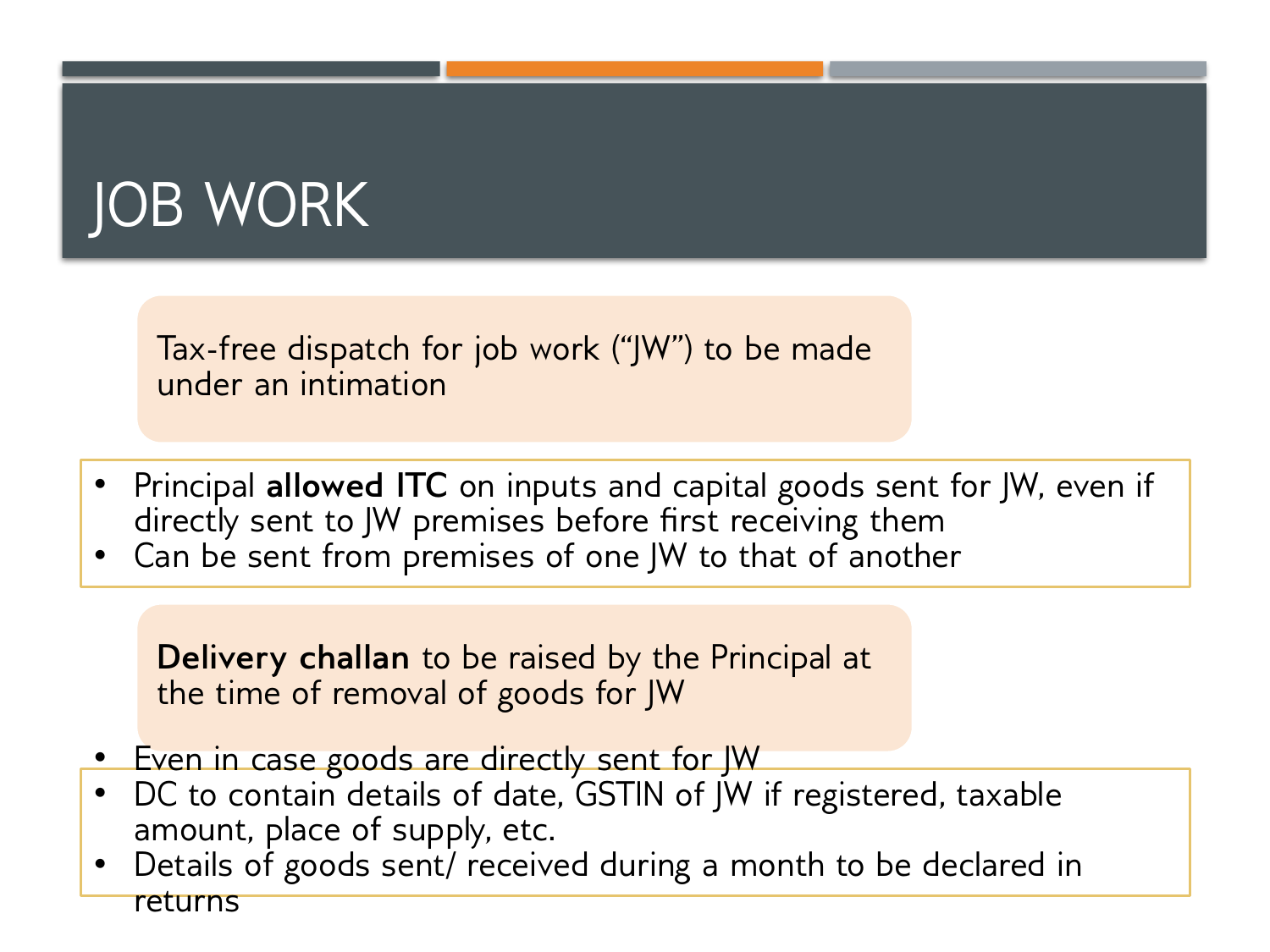

# Job work
Delivery challan to be raised by the Principal at the time of removal of goods for JW
Tax-free dispatch for job work (“JW”) to be made under an intimation
Can be sent from premises of one JW to that of another
Principal allowed ITC on inputs and capital goods sent for JW, even if directly sent to JW premises before first receiving them
Details of goods sent/ received during a month to be declared in returns
DC to contain details of date, GSTIN of JW if registered, taxable amount, place of supply, etc.
Even in case goods are directly sent for JW